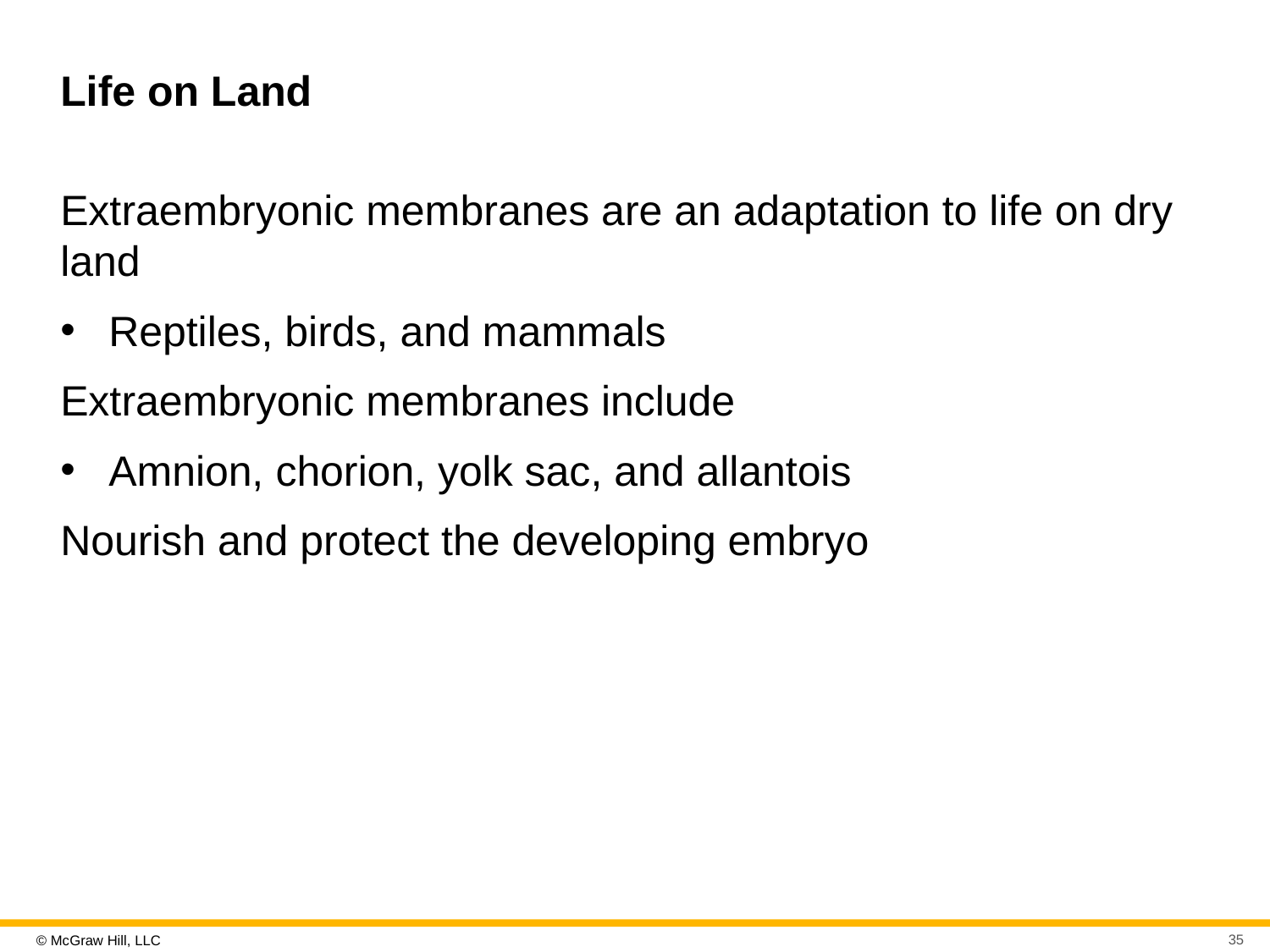

# Life on Land
Extraembryonic membranes are an adaptation to life on dry land
Reptiles, birds, and mammals
Extraembryonic membranes include
Amnion, chorion, yolk sac, and allantois
Nourish and protect the developing embryo
35